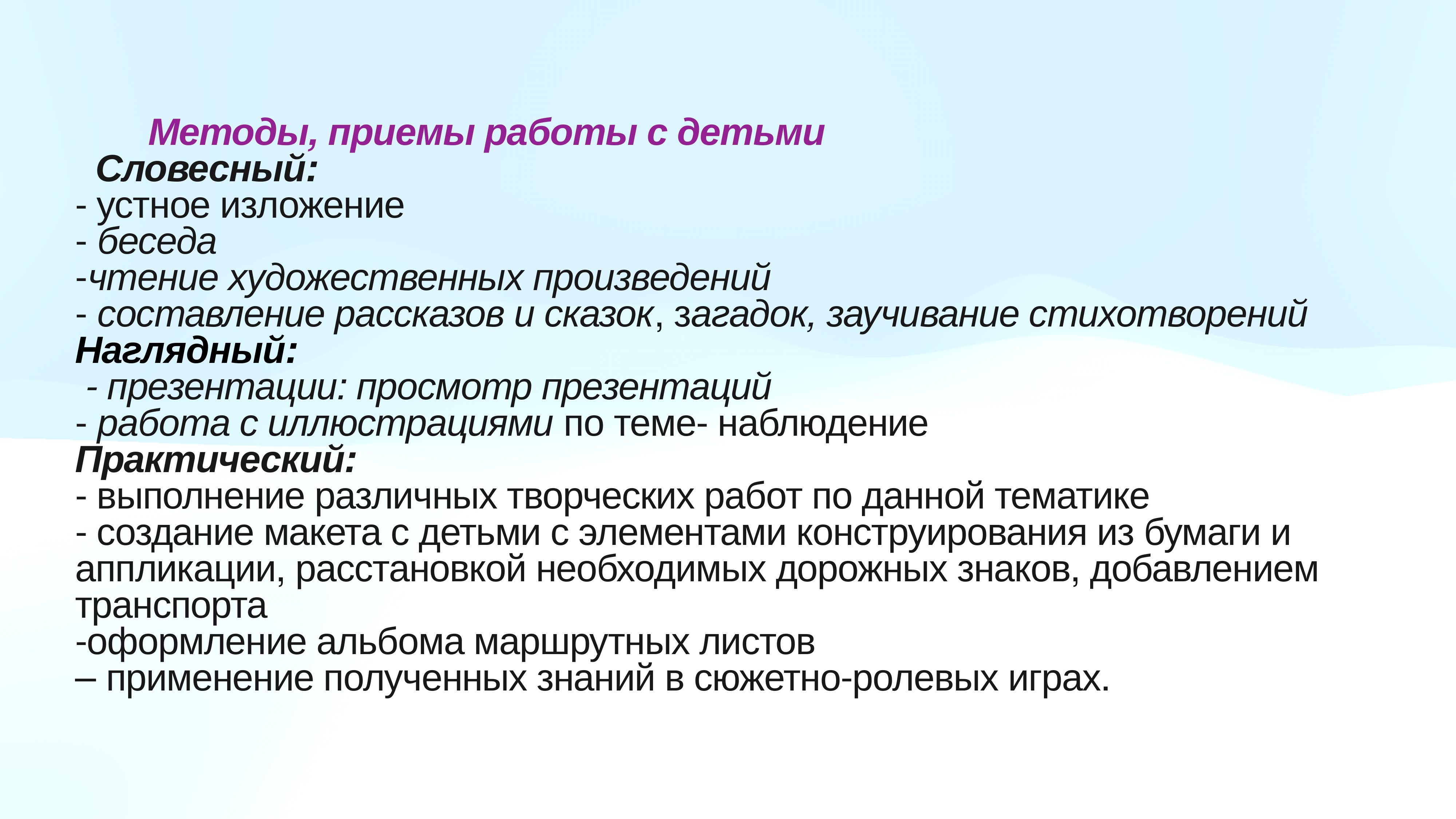

Методы, приемы работы с детьми
  Словесный:
- устное изложение
- беседа
-чтение художественных произведений
- составление рассказов и сказок, загадок, заучивание стихотворений
Наглядный:
 - презентации: просмотр презентаций
- работа с иллюстрациями по теме- наблюдение
Практический:
- выполнение различных творческих работ по данной тематике
- создание макета с детьми с элементами конструирования из бумаги и аппликации, расстановкой необходимых дорожных знаков, добавлением транспорта
-оформление альбома маршрутных листов
– применение полученных знаний в сюжетно-ролевых играх.